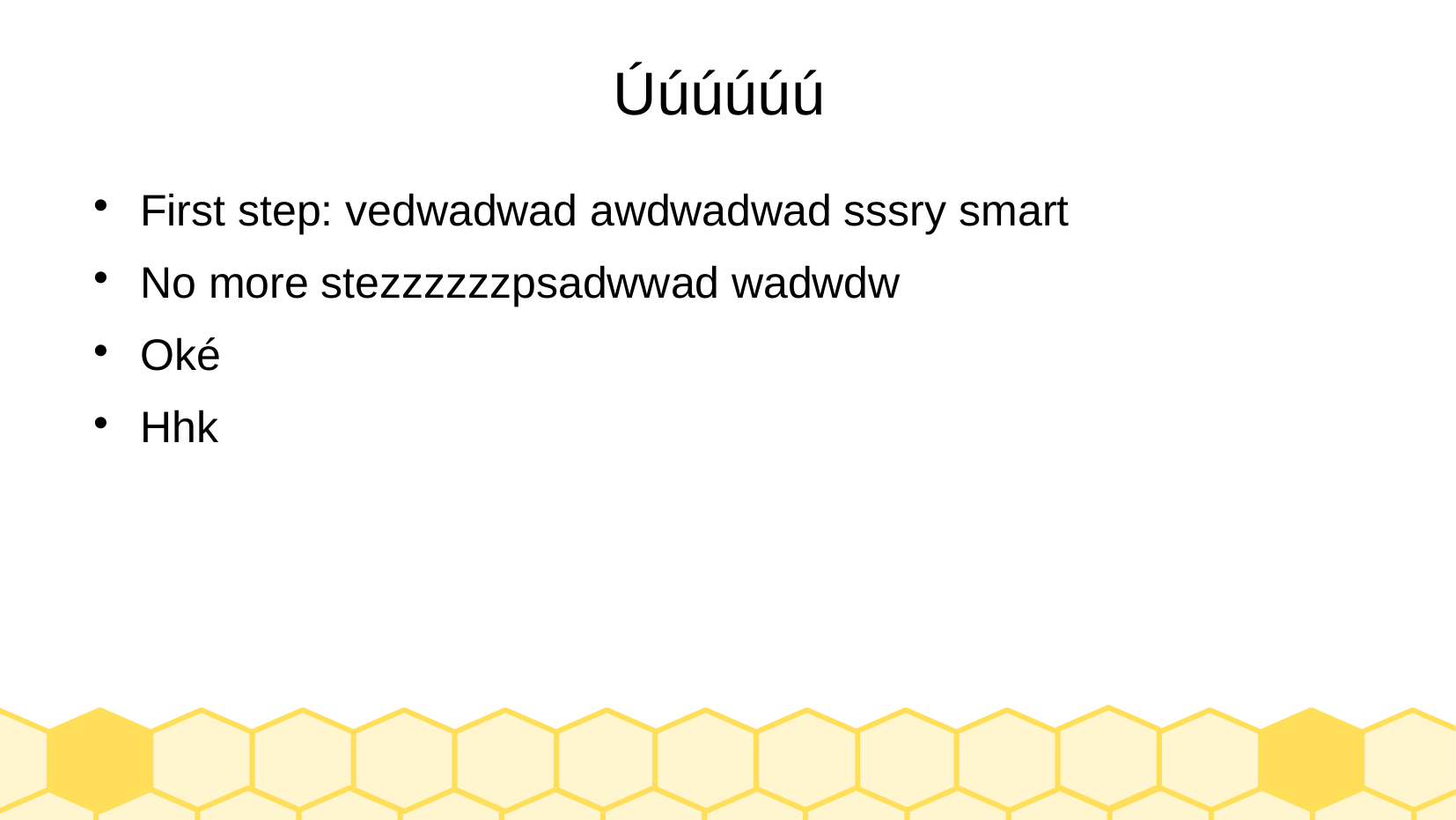

# Úúúúúú
First step: vedwadwad awdwadwad sssry smart
No more stezzzzzzpsadwwad wadwdw
Oké
Hhk